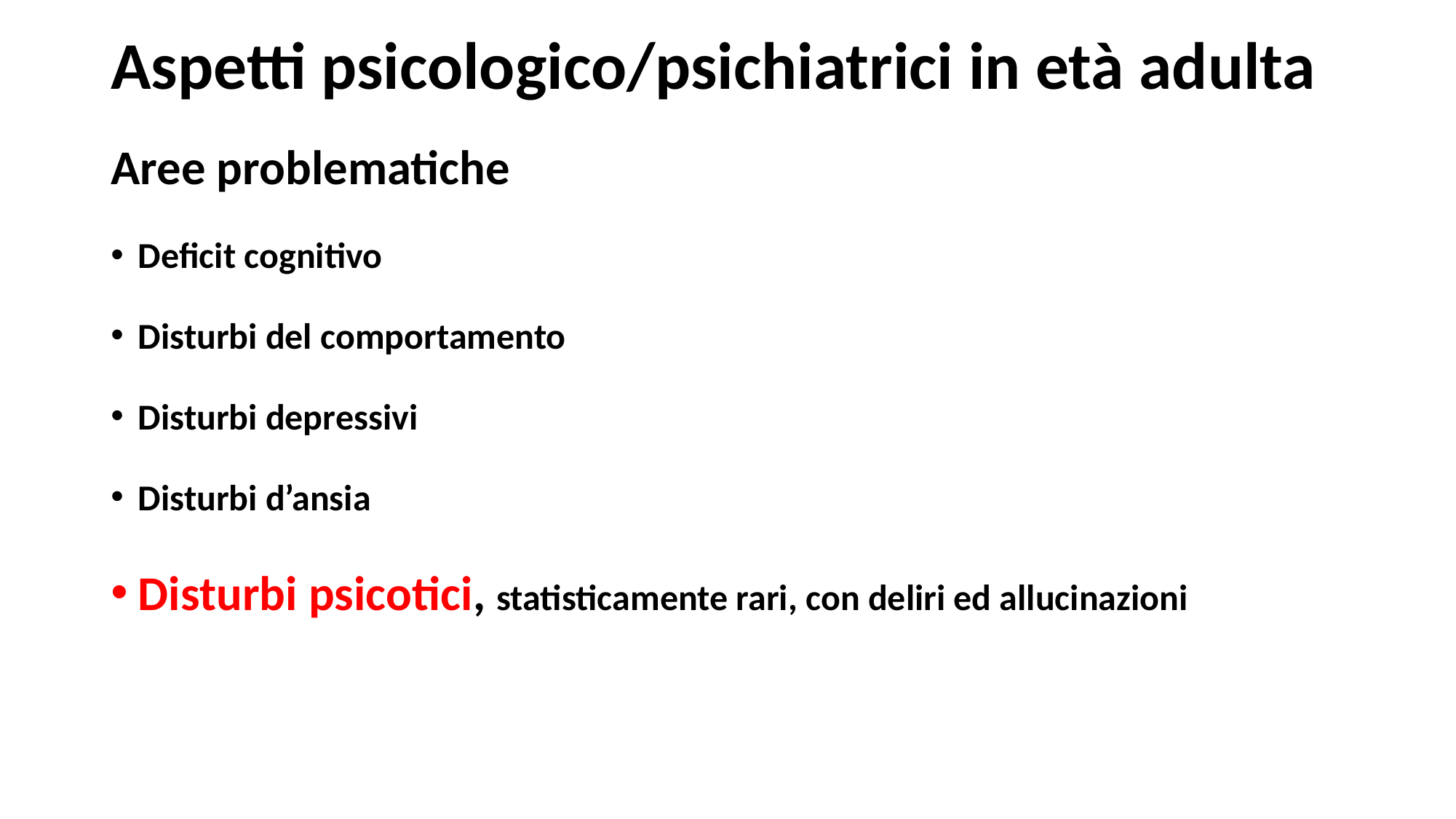

# Aspetti psicologico/psichiatrici in età adulta
Aree problematiche
Deficit cognitivo
Disturbi del comportamento
Disturbi depressivi
Disturbi d’ansia
Disturbi psicotici, statisticamente rari, con deliri ed allucinazioni